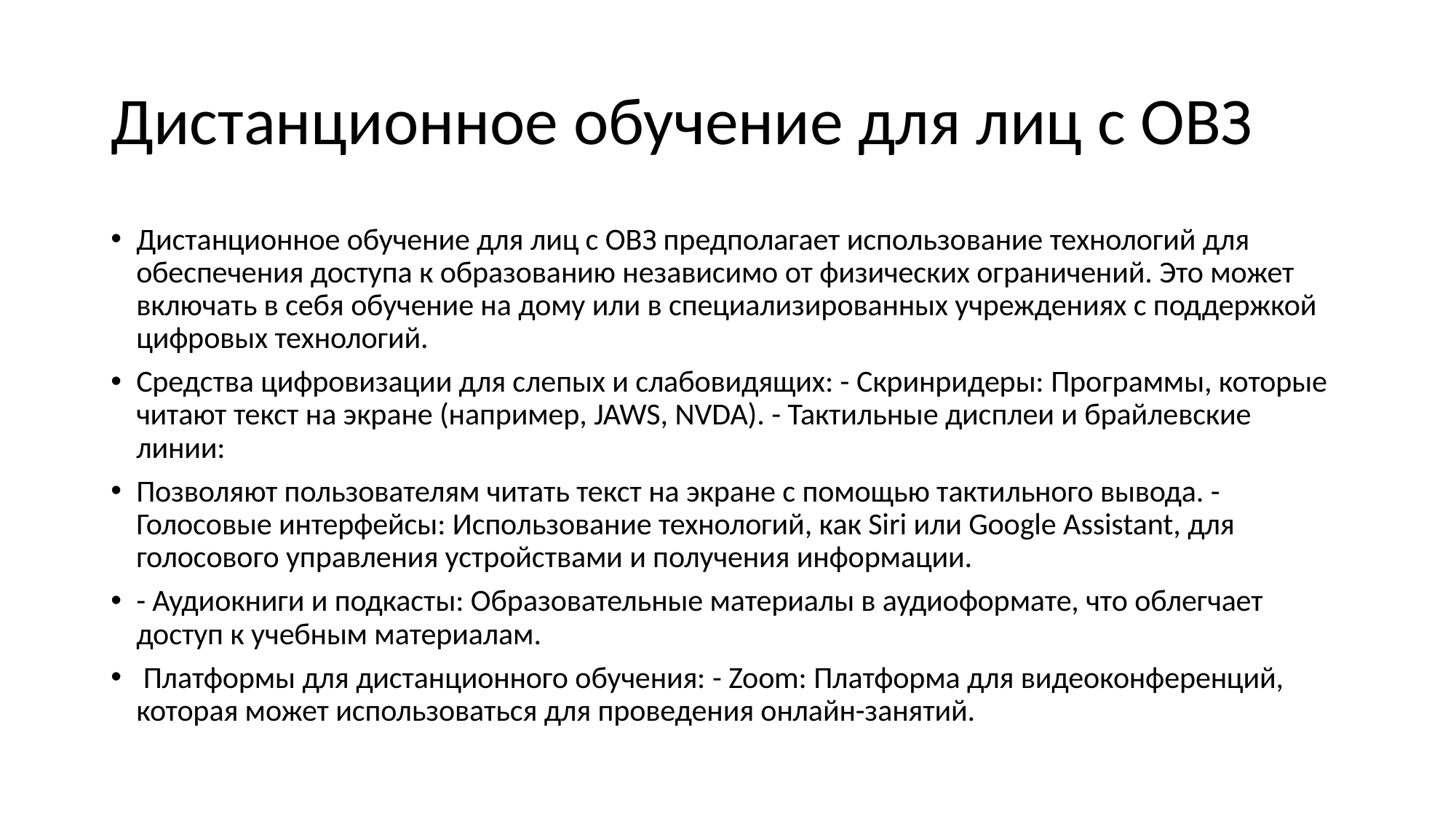

# Дистанционное обучение для лиц с ОВЗ
Дистанционное обучение для лиц с ОВЗ предполагает использование технологий для обеспечения доступа к образованию независимо от физических ограничений. Это может включать в себя обучение на дому или в специализированных учреждениях с поддержкой цифровых технологий.
Средства цифровизации для слепых и слабовидящих: - Скринридеры: Программы, которые читают текст на экране (например, JAWS, NVDA). - Тактильные дисплеи и брайлевские линии:
Позволяют пользователям читать текст на экране с помощью тактильного вывода. - Голосовые интерфейсы: Использование технологий, как Siri или Google Assistant, для голосового управления устройствами и получения информации.
- Аудиокниги и подкасты: Образовательные материалы в аудиоформате, что облегчает доступ к учебным материалам.
 Платформы для дистанционного обучения: - Zoom: Платформа для видеоконференций, которая может использоваться для проведения онлайн-занятий.